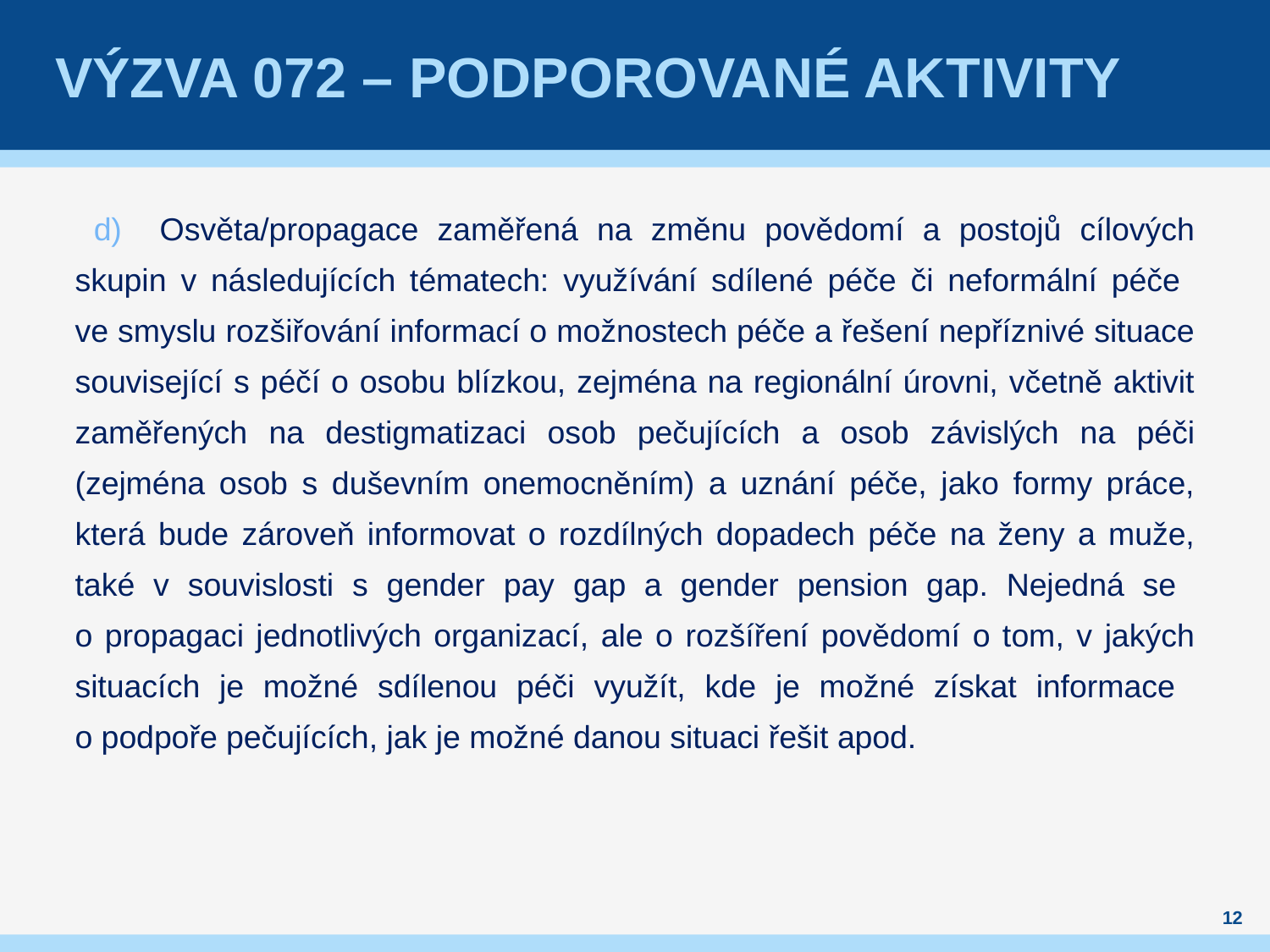

# Výzva 072 – podporované aktivity
 d)  Osvěta/propagace zaměřená na změnu povědomí a postojů cílových skupin v následujících tématech: využívání sdílené péče či neformální péče
ve smyslu rozšiřování informací o možnostech péče a řešení nepříznivé situace související s péčí o osobu blízkou, zejména na regionální úrovni, včetně aktivit zaměřených na destigmatizaci osob pečujících a osob závislých na péči (zejména osob s duševním onemocněním) a uznání péče, jako formy práce, která bude zároveň informovat o rozdílných dopadech péče na ženy a muže, také v souvislosti s gender pay gap a gender pension gap. Nejedná se
o propagaci jednotlivých organizací, ale o rozšíření povědomí o tom, v jakých situacích je možné sdílenou péči využít, kde je možné získat informace
o podpoře pečujících, jak je možné danou situaci řešit apod.

12